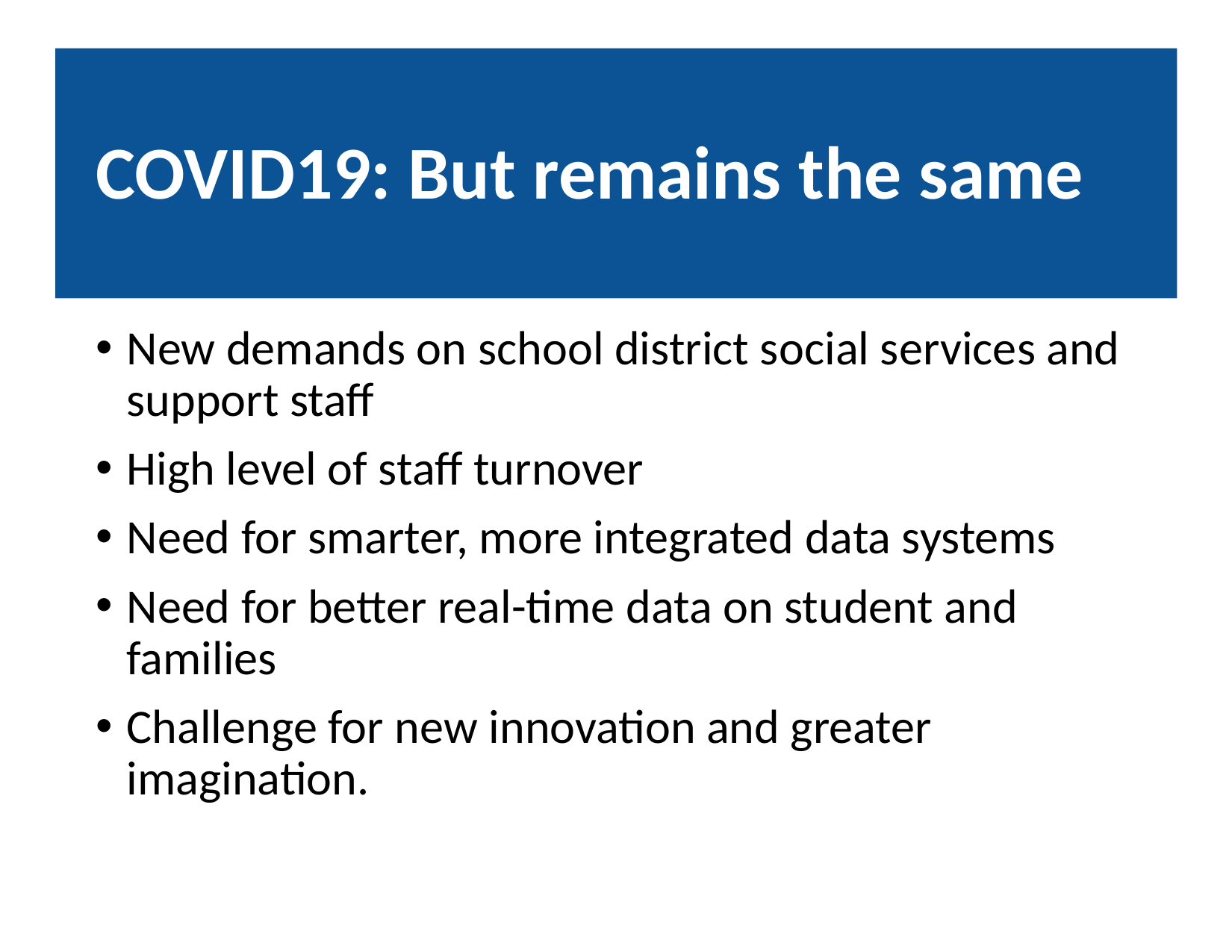

# COVID19: But remains the same
New demands on school district social services and support staff
High level of staff turnover
Need for smarter, more integrated data systems
Need for better real-time data on student and families
Challenge for new innovation and greater imagination.